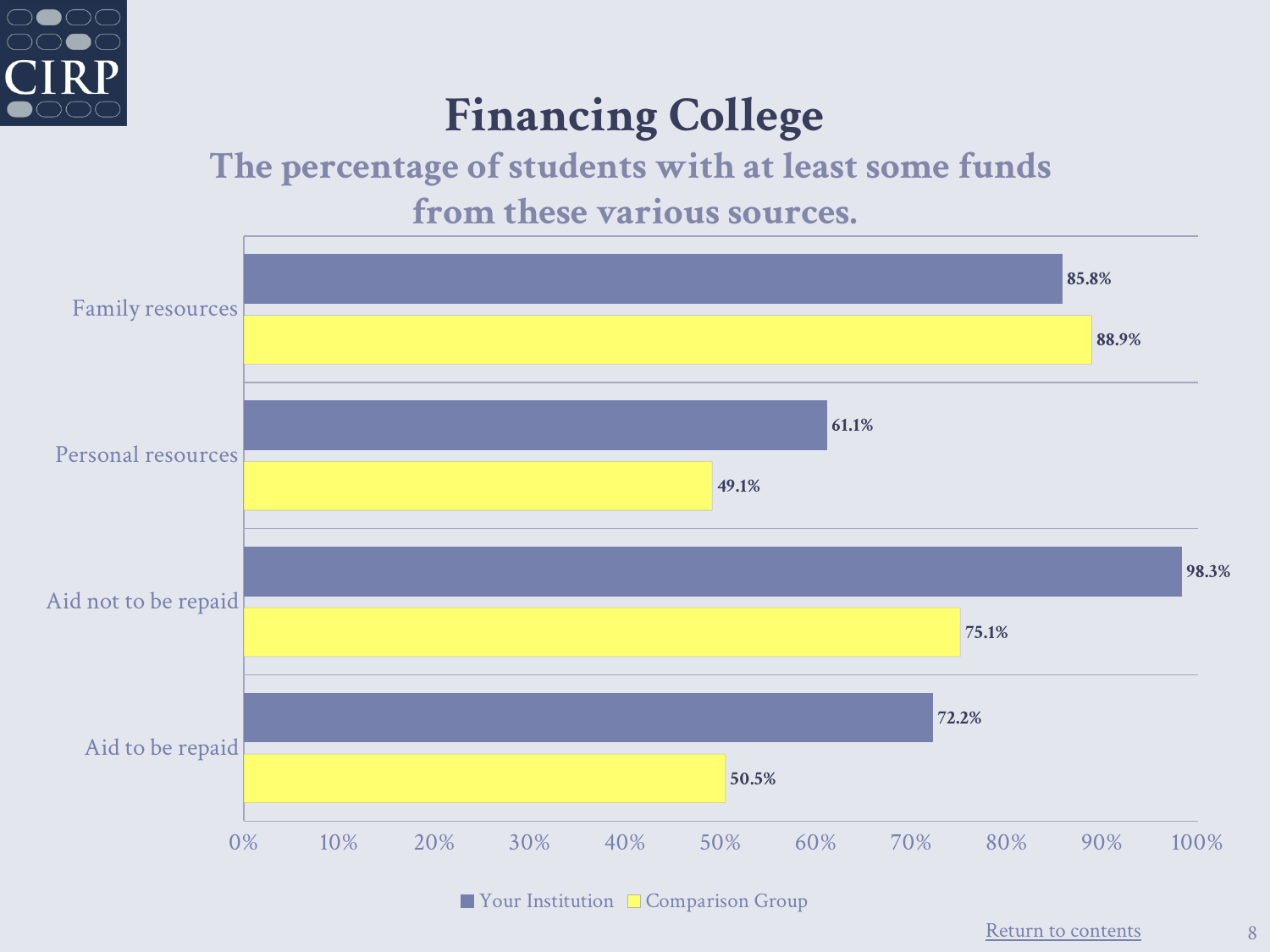

# Financing College The percentage of students with at least some funds from these various sources.

### Chart

| Category | Comparison Group | Your Institution |
|---|---|---|
| Aid to be repaid | 0.505 | 0.722 |
| Aid not to be repaid | 0.751 | 0.983 |
| Personal resources | 0.49100000000000005 | 0.611 |
| Family resources | 0.889 | 0.858 |
8